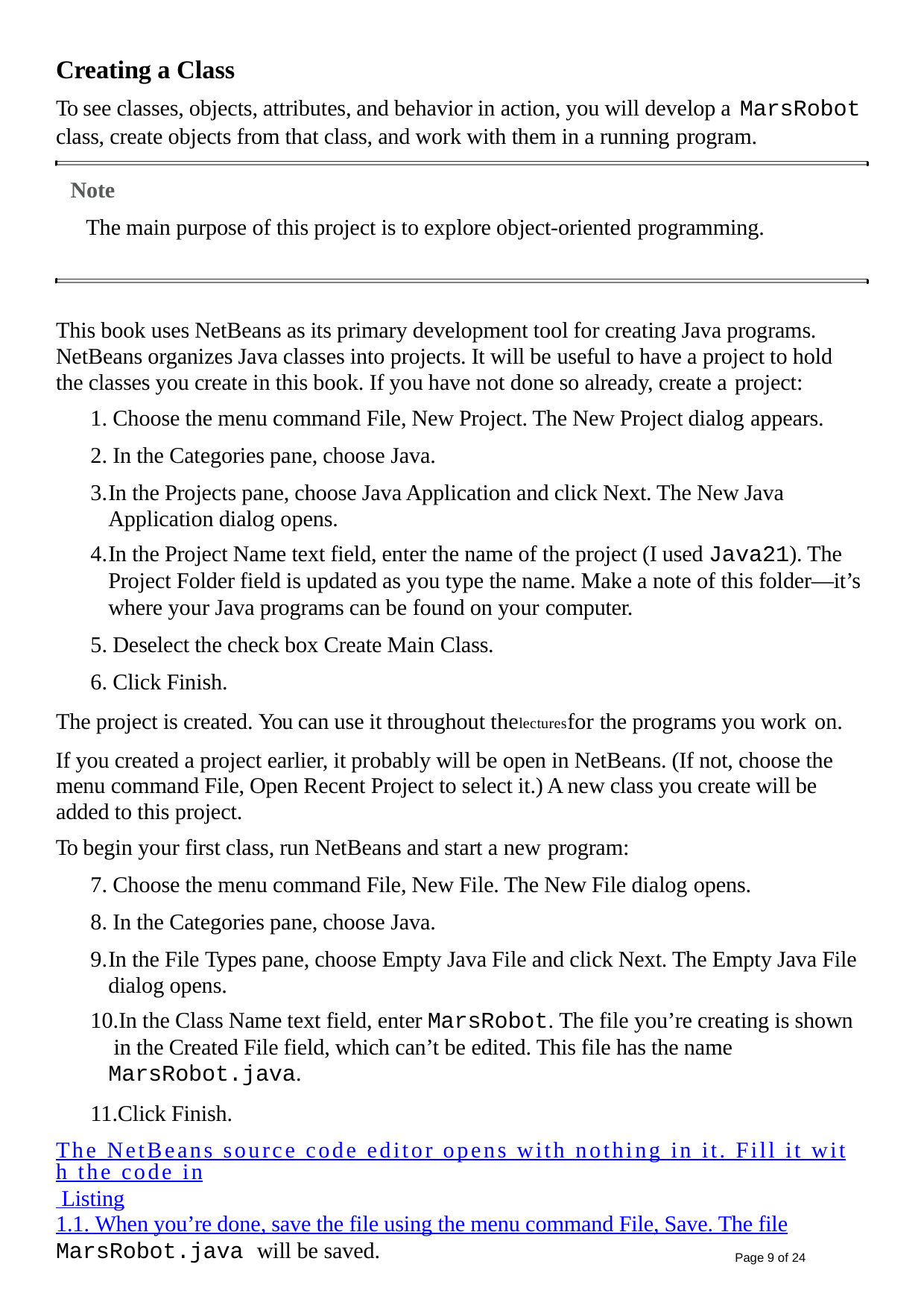

Creating a Class
To see classes, objects, attributes, and behavior in action, you will develop a MarsRobot
class, create objects from that class, and work with them in a running program.

Note
The main purpose of this project is to explore object-oriented programming.

This book uses NetBeans as its primary development tool for creating Java programs.  NetBeans organizes Java classes into projects. It will be useful to have a project to hold  the classes you create in this book. If you have not done so already, create a project:
Choose the menu command File, New Project. The New Project dialog appears.
In the Categories pane, choose Java.
In the Projects pane, choose Java Application and click Next. The New Java  Application dialog opens.
In the Project Name text field, enter the name of the project (I used Java21). The  Project Folder field is updated as you type the name. Make a note of this folder—it’s  where your Java programs can be found on your computer.
Deselect the check box Create Main Class.
Click Finish.
The project is created. You can use it throughout thelecturesfor the programs you work on.
If you created a project earlier, it probably will be open in NetBeans. (If not, choose the  menu command File, Open Recent Project to select it.) A new class you create will be  added to this project.
To begin your first class, run NetBeans and start a new program:
Choose the menu command File, New File. The New File dialog opens.
In the Categories pane, choose Java.
In the File Types pane, choose Empty Java File and click Next. The Empty Java File  dialog opens.
In the Class Name text field, enter MarsRobot. The file you’re creating is shown  in the Created File field, which can’t be edited. This file has the name  MarsRobot.java.
Click Finish.
The NetBeans source code editor opens with nothing in it. Fill it with the code in Listing
1.1. When you’re done, save the file using the menu command File, Save. The file
MarsRobot.java will be saved.
Page 9 of 24